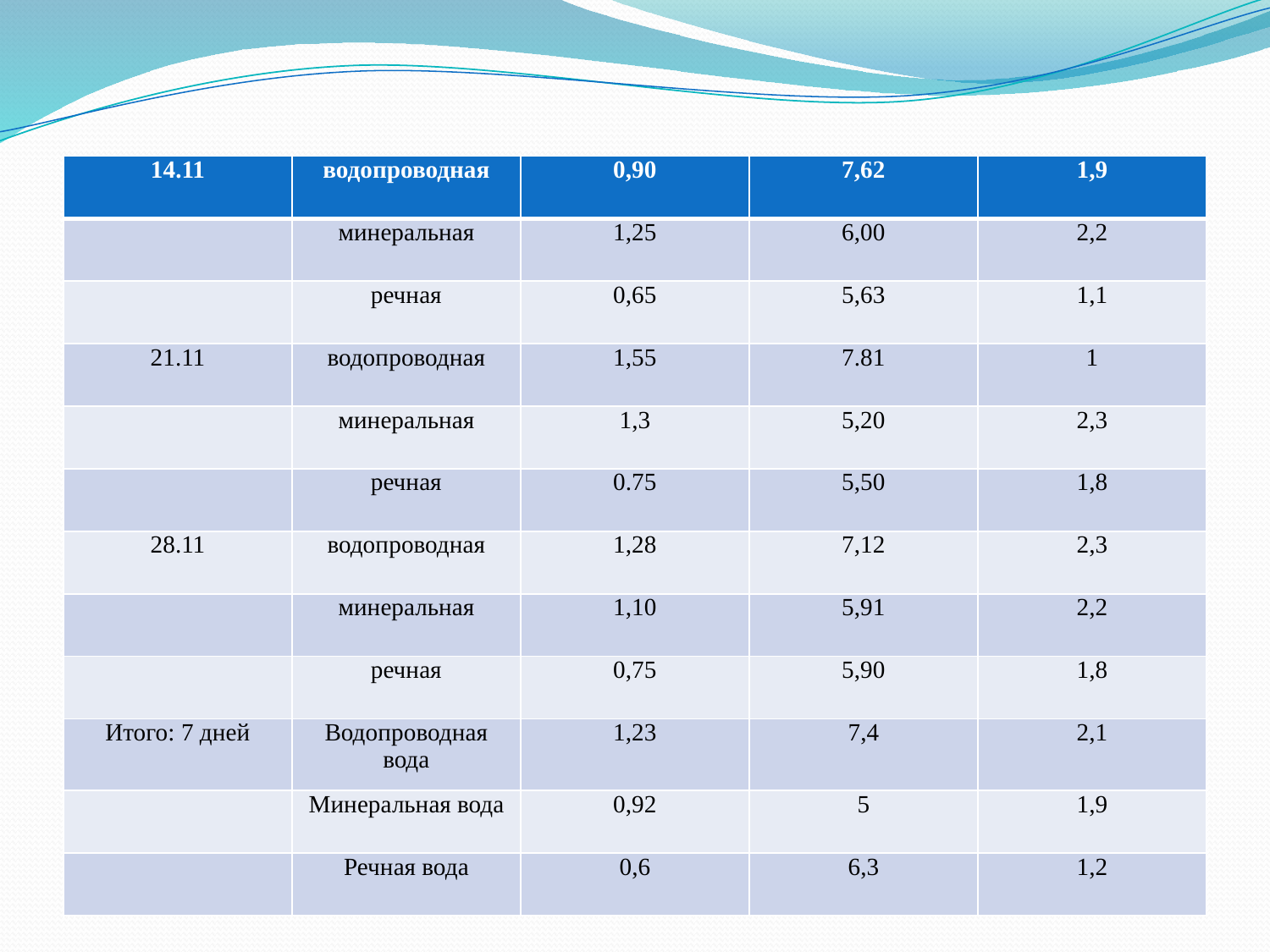

#
| 14.11 | водопроводная | 0,90 | 7,62 | 1,9 |
| --- | --- | --- | --- | --- |
|  | минеральная | 1,25 | 6,00 | 2,2 |
|  | речная | 0,65 | 5,63 | 1,1 |
| 21.11 | водопроводная | 1,55 | 7.81 | 1 |
|  | минеральная | 1,3 | 5,20 | 2,3 |
|  | речная | 0.75 | 5,50 | 1,8 |
| 28.11 | водопроводная | 1,28 | 7,12 | 2,3 |
|  | минеральная | 1,10 | 5,91 | 2,2 |
|  | речная | 0,75 | 5,90 | 1,8 |
| Итого: 7 дней | Водопроводная вода | 1,23 | 7,4 | 2,1 |
|  | Минеральная вода | 0,92 | 5 | 1,9 |
|  | Речная вода | 0,6 | 6,3 | 1,2 |